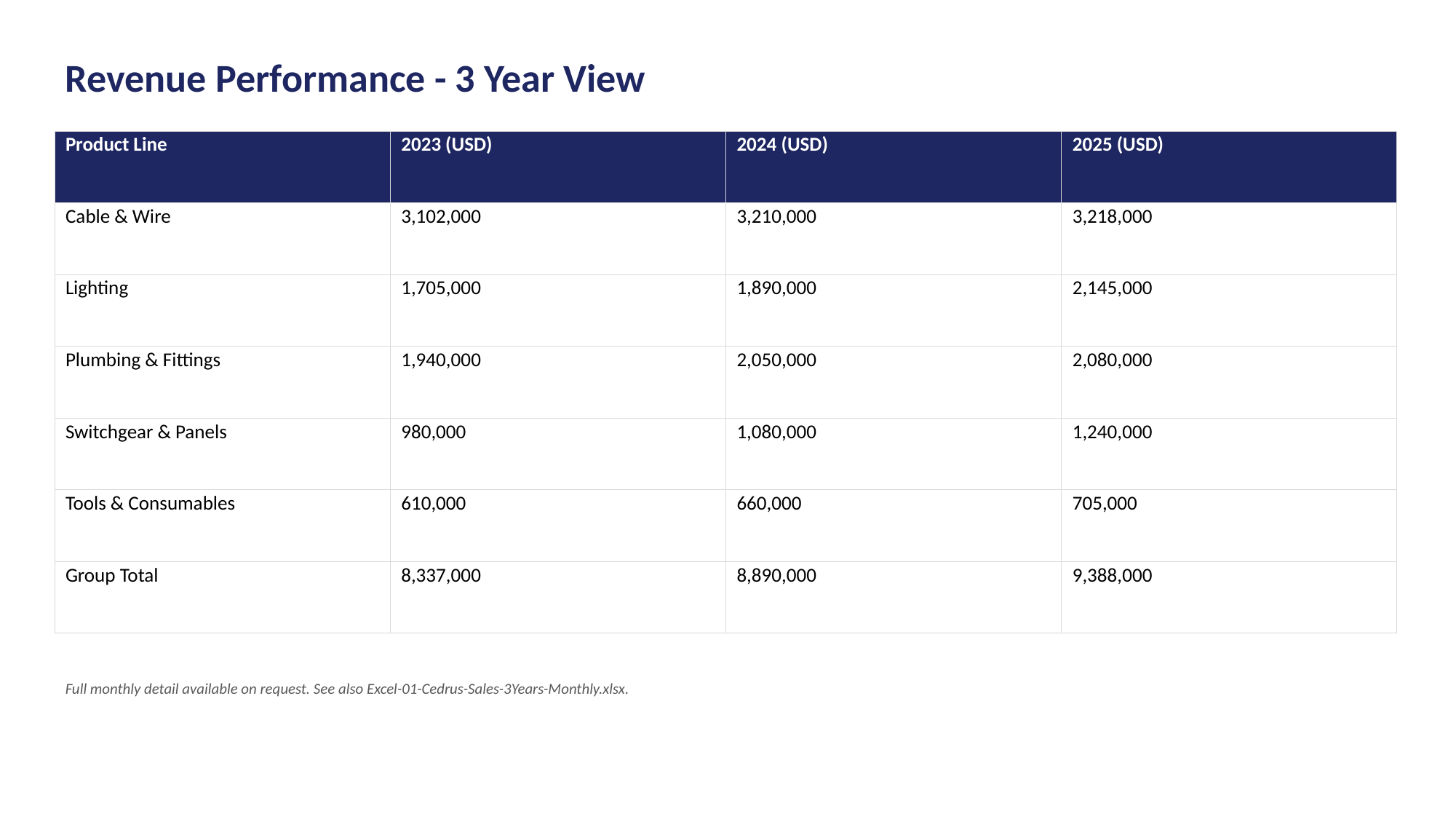

Revenue Performance - 3 Year View
| Product Line | 2023 (USD) | 2024 (USD) | 2025 (USD) |
| --- | --- | --- | --- |
| Cable & Wire | 3,102,000 | 3,210,000 | 3,218,000 |
| Lighting | 1,705,000 | 1,890,000 | 2,145,000 |
| Plumbing & Fittings | 1,940,000 | 2,050,000 | 2,080,000 |
| Switchgear & Panels | 980,000 | 1,080,000 | 1,240,000 |
| Tools & Consumables | 610,000 | 660,000 | 705,000 |
| Group Total | 8,337,000 | 8,890,000 | 9,388,000 |
Full monthly detail available on request. See also Excel-01-Cedrus-Sales-3Years-Monthly.xlsx.